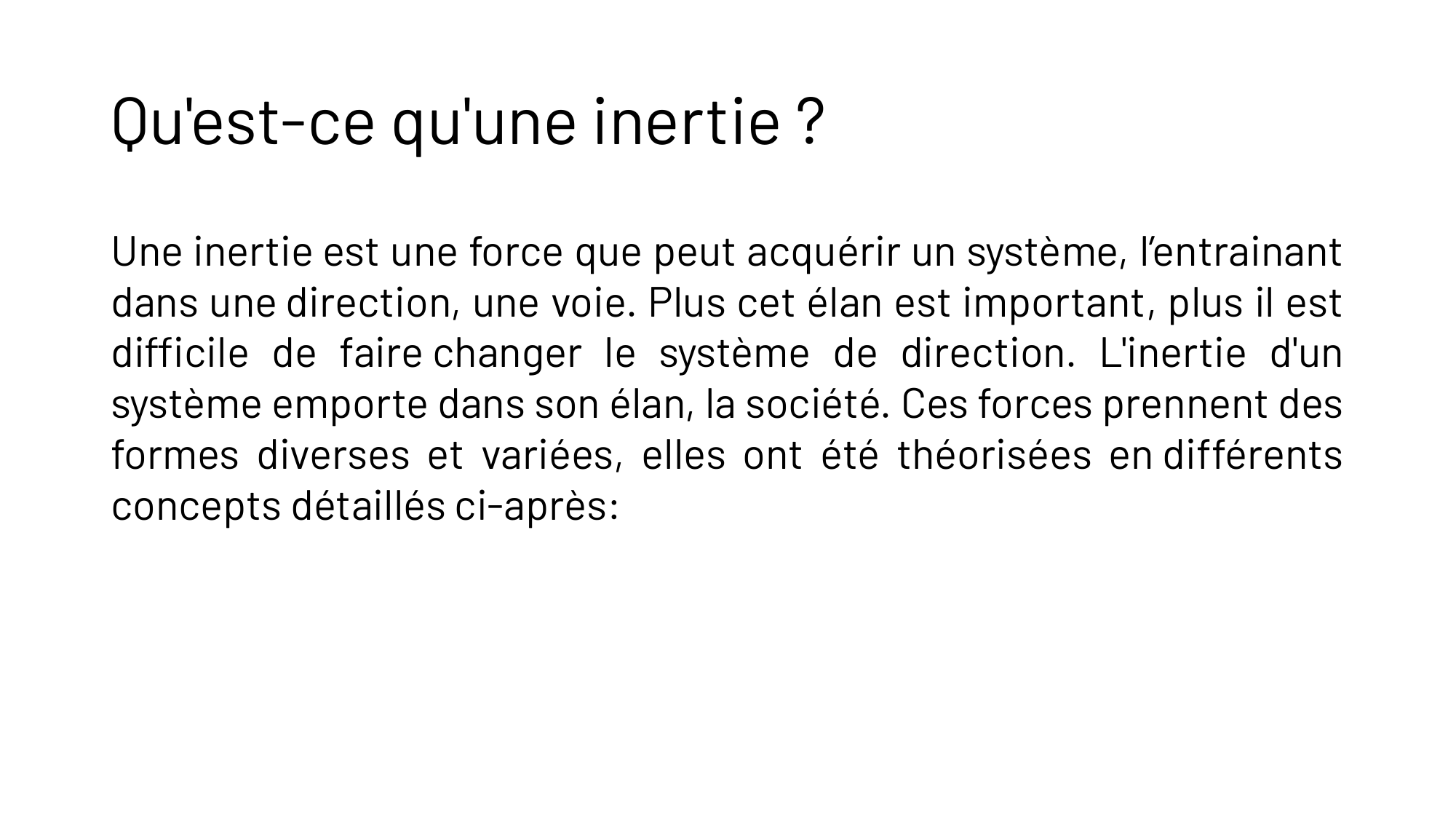

# Qu'est-ce qu'une inertie ?
Une inertie est une force que peut acquérir un système, l’entrainant dans une direction, une voie. Plus cet élan est important, plus il est difficile de faire changer le système de direction. L'inertie d'un système emporte dans son élan, la société. Ces forces prennent des formes diverses et variées, elles ont été théorisées en différents concepts détaillés ci-après: